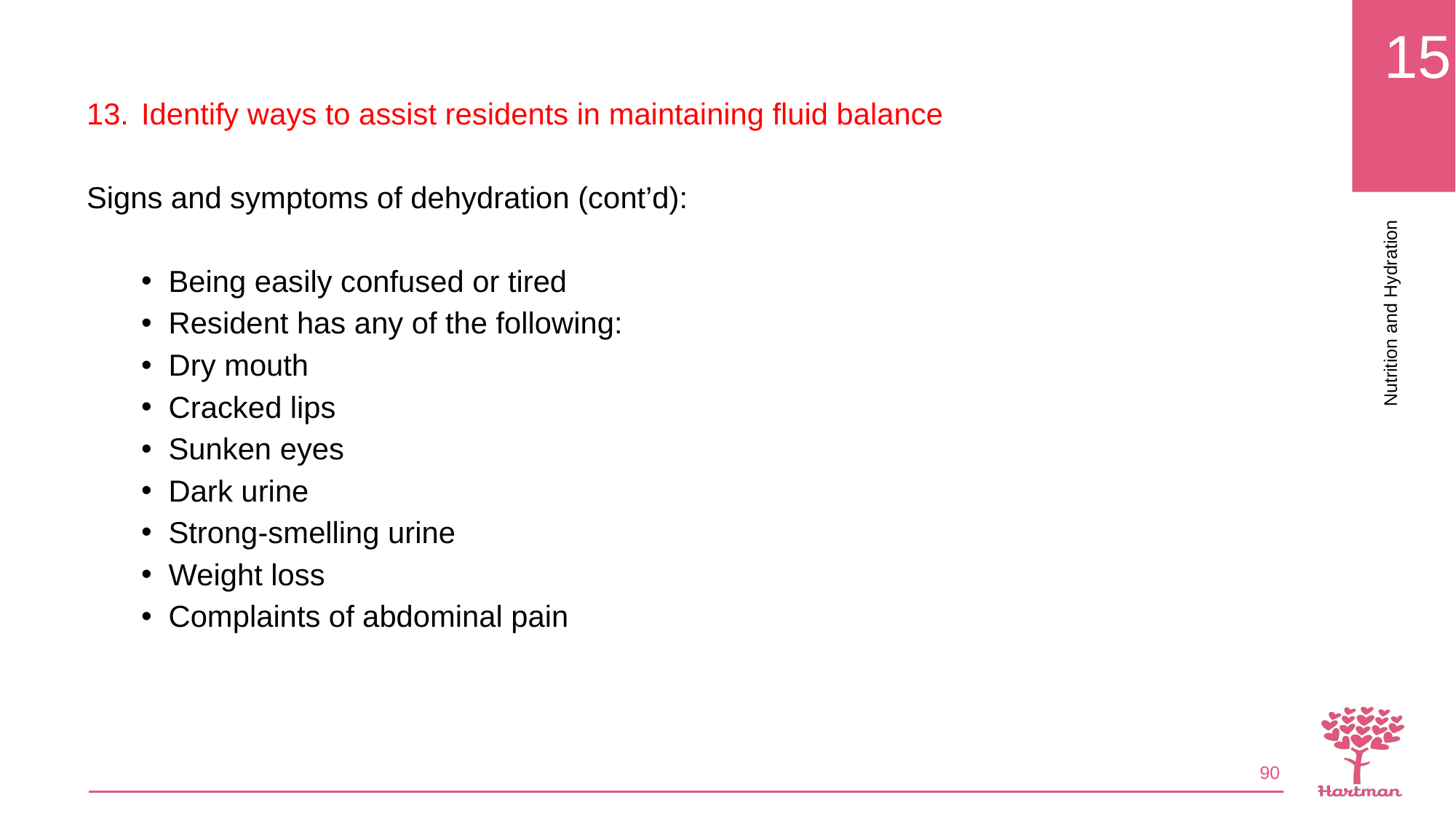

Identify ways to assist residents in maintaining fluid balance

Signs and symptoms of dehydration (cont’d):

Being easily confused or tired
Resident has any of the following:
Dry mouth
Cracked lips
Sunken eyes
Dark urine
Strong-smelling urine
Weight loss
Complaints of abdominal pain

90